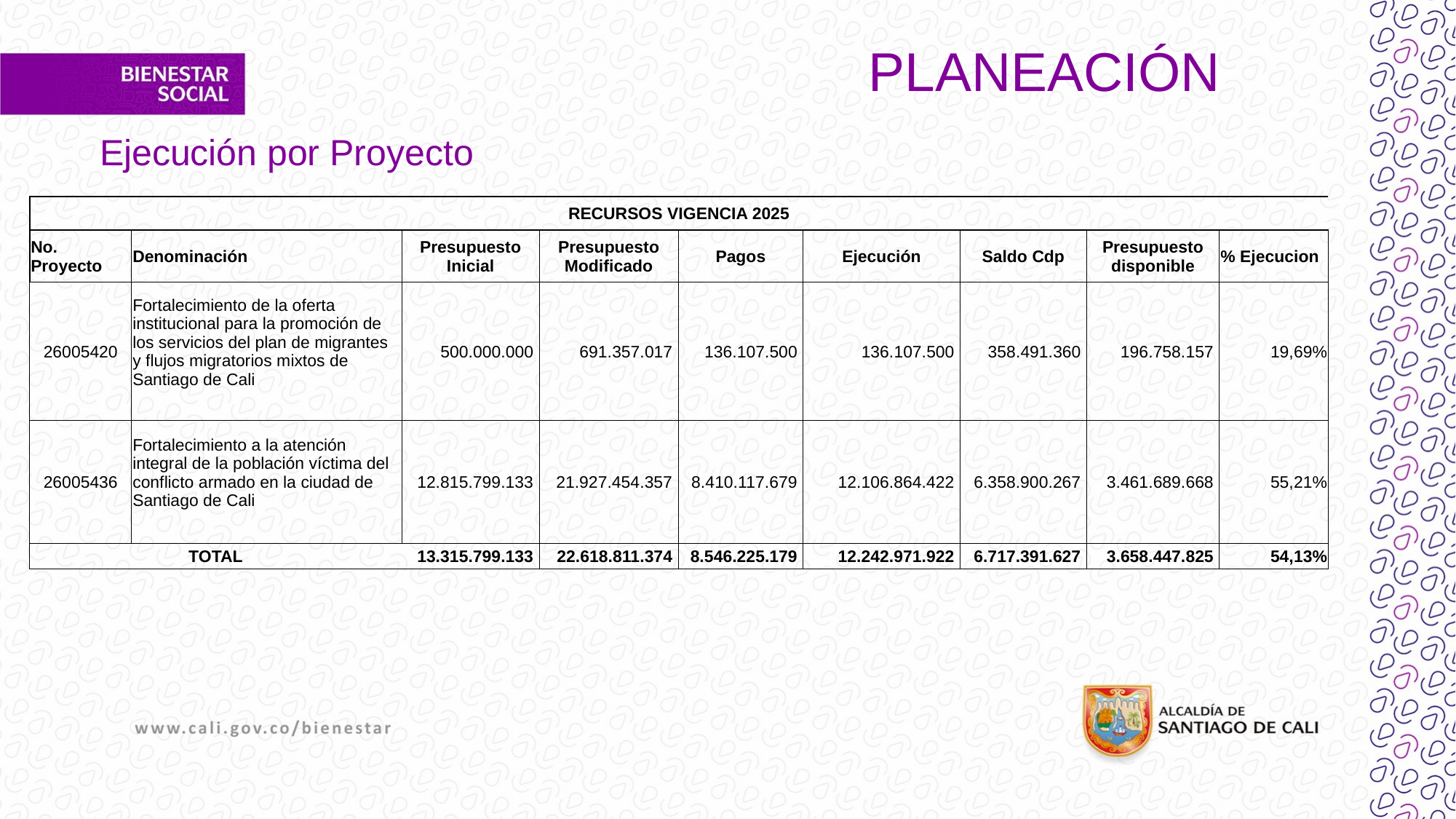

# PLANEACIÓN
Ejecución por Proyecto
| RECURSOS VIGENCIA 2025 |  |  |  |  |  |  |  |  |
| --- | --- | --- | --- | --- | --- | --- | --- | --- |
| No. Proyecto | Denominación | Presupuesto Inicial | Presupuesto Modificado | Pagos | Ejecución | Saldo Cdp | Presupuesto disponible | % Ejecucion |
| 26005420 | Fortalecimiento de la oferta institucional para la promoción de los servicios del plan de migrantes y flujos migratorios mixtos de Santiago de Cali | 500.000.000 | 691.357.017 | 136.107.500 | 136.107.500 | 358.491.360 | 196.758.157 | 19,69% |
| 26005436 | Fortalecimiento a la atención integral de la población víctima del conflicto armado en la ciudad de Santiago de Cali | 12.815.799.133 | 21.927.454.357 | 8.410.117.679 | 12.106.864.422 | 6.358.900.267 | 3.461.689.668 | 55,21% |
| TOTAL |  | 13.315.799.133 | 22.618.811.374 | 8.546.225.179 | 12.242.971.922 | 6.717.391.627 | 3.658.447.825 | 54,13% |